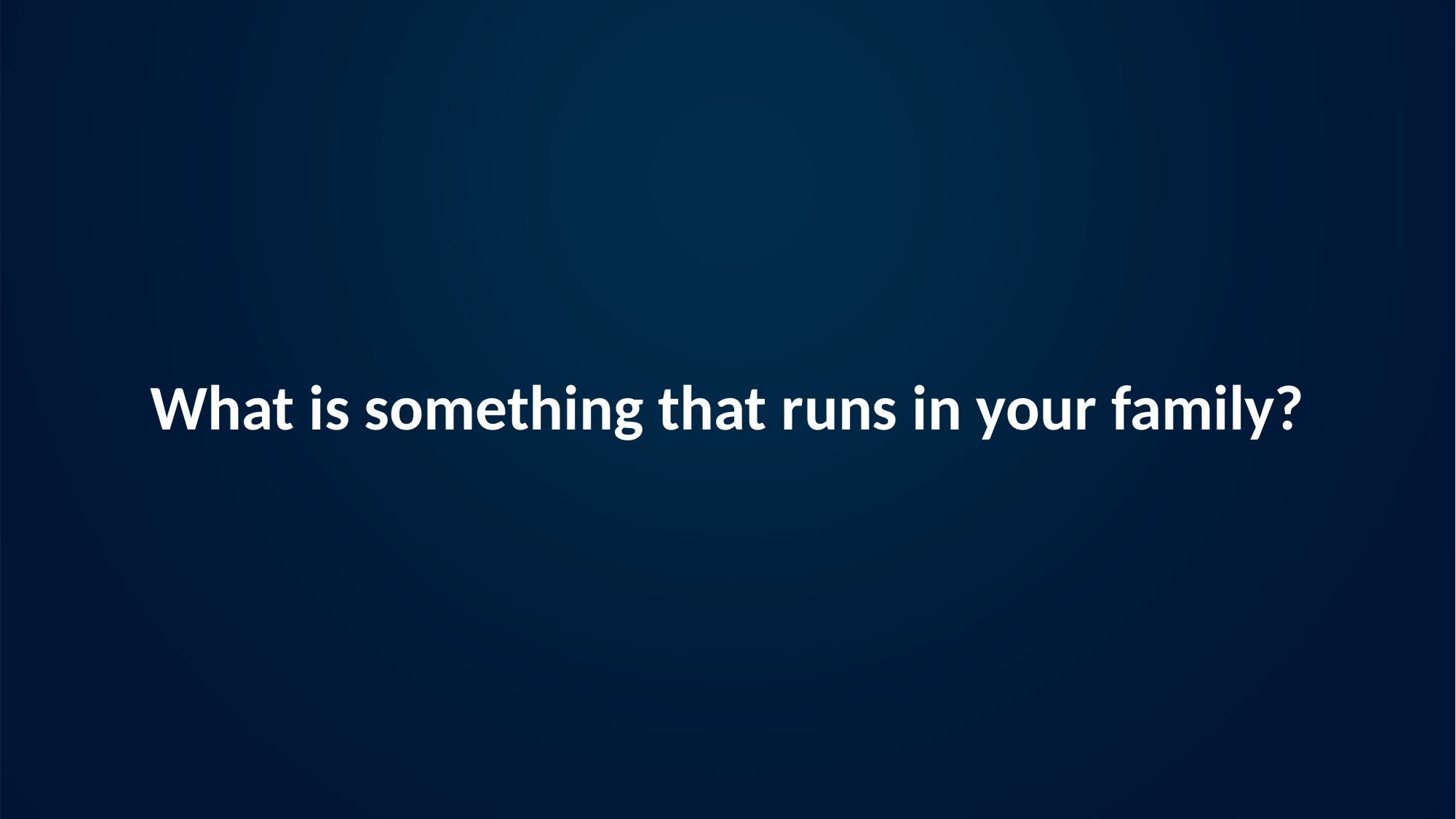

# What is something that runs in your family?